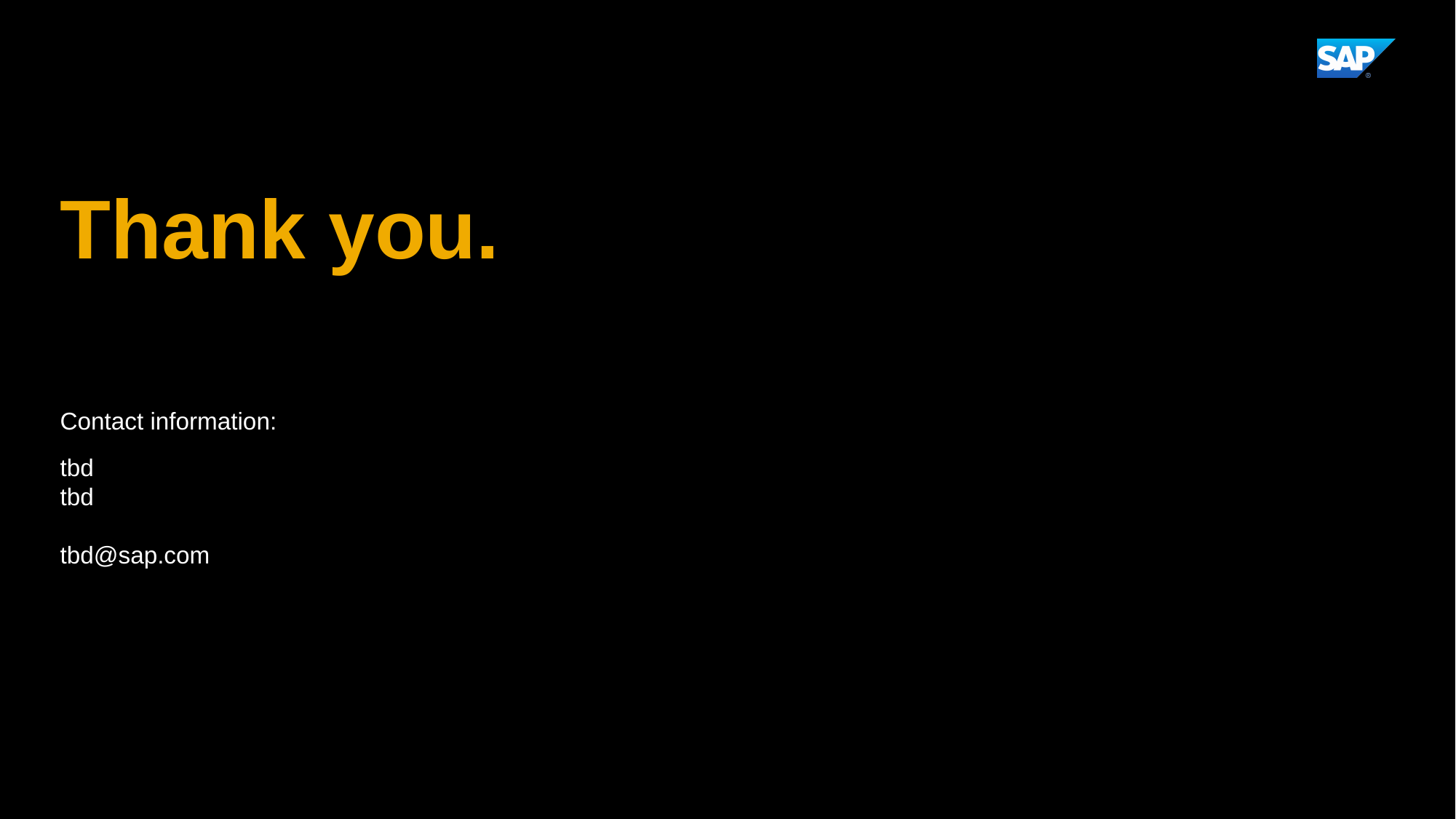

# Thank you.
Contact information:
tbd
tbd

tbd@sap.com